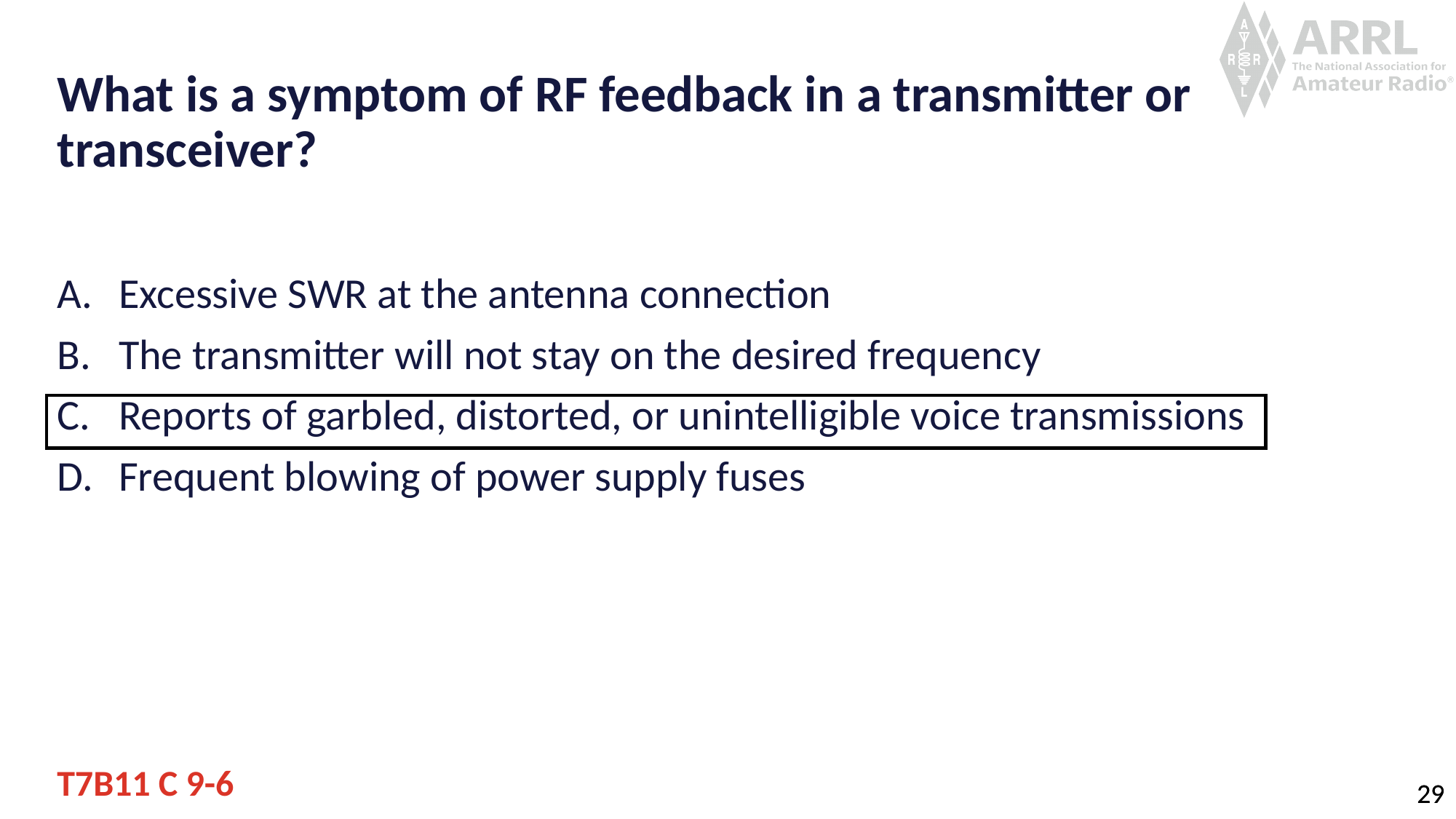

# What is a symptom of RF feedback in a transmitter or transceiver?
Excessive SWR at the antenna connection
The transmitter will not stay on the desired frequency
Reports of garbled, distorted, or unintelligible voice transmissions
Frequent blowing of power supply fuses

T7B11 C 9-6